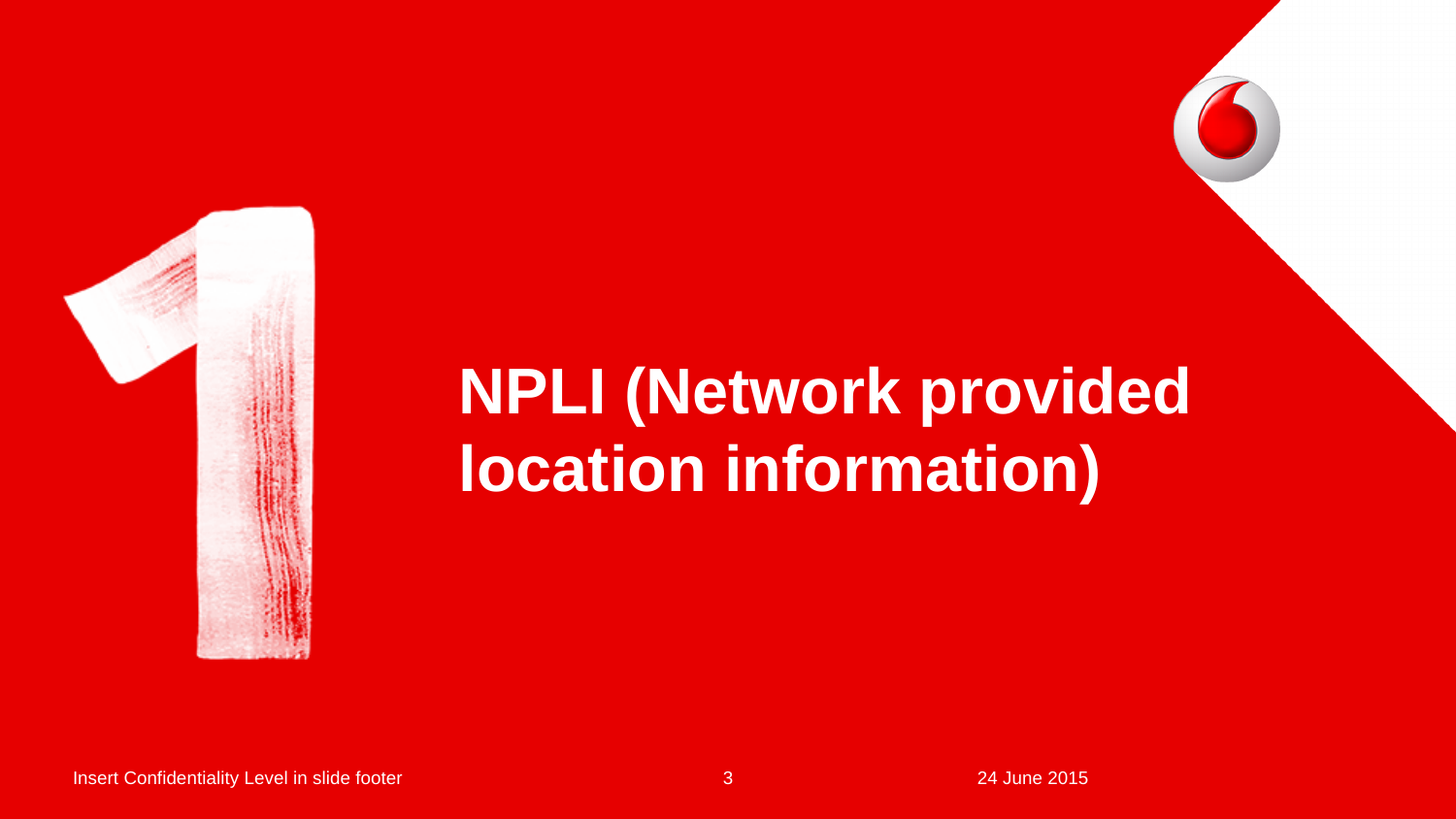

# NPLI (Network provided location information)
Insert Confidentiality Level in slide footer
24 June 2015
3